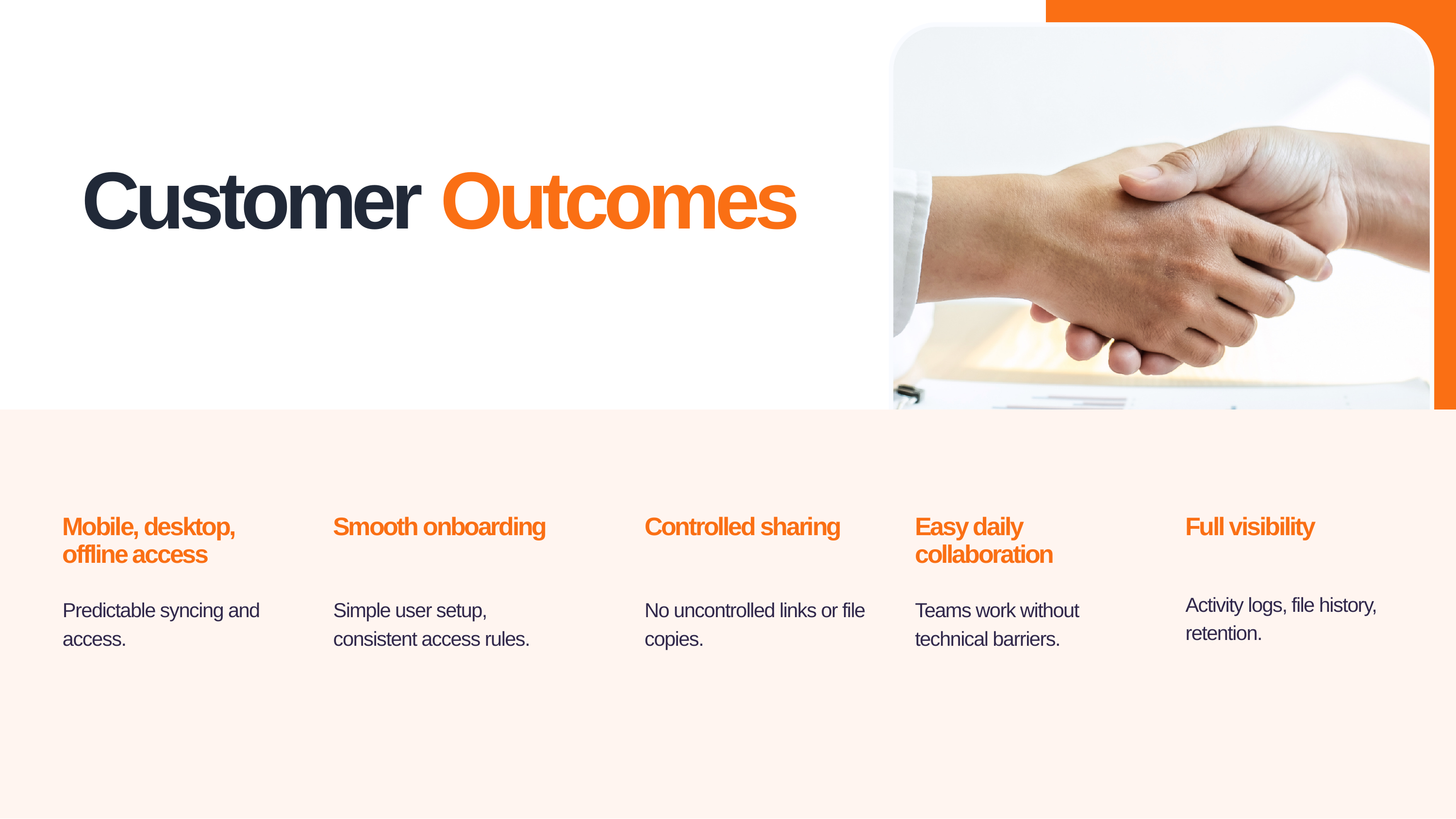

Customer Outcomes

Mobile, desktop, offline access
Smooth onboarding
Controlled sharing
Easy daily collaboration
Full visibility
Activity logs, file history, retention.
Predictable syncing and access.
Simple user setup, consistent access rules.
No uncontrolled links or file copies.
Teams work without technical barriers.